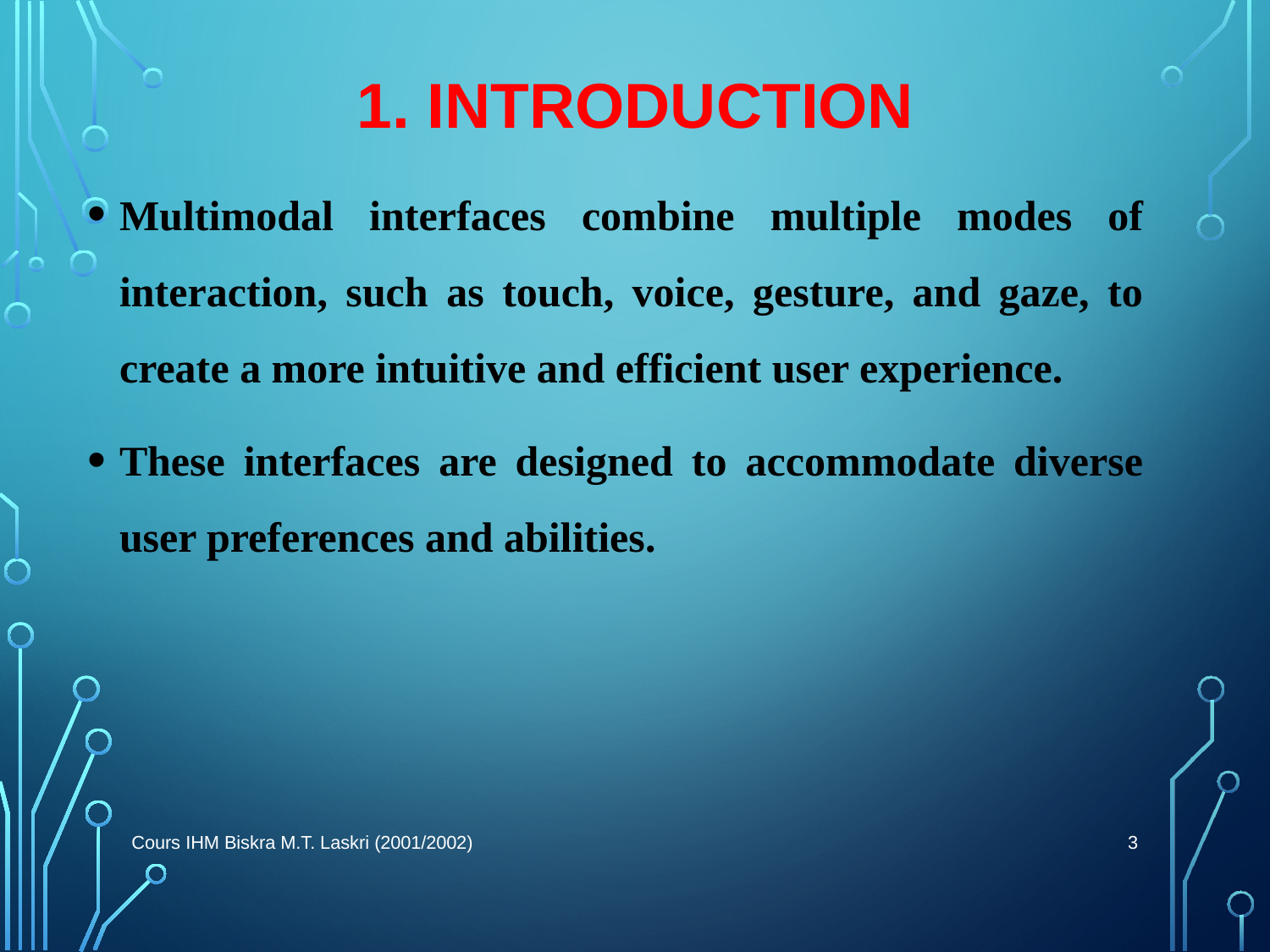

# 1. Introduction
Multimodal interfaces combine multiple modes of interaction, such as touch, voice, gesture, and gaze, to create a more intuitive and efficient user experience.
These interfaces are designed to accommodate diverse user preferences and abilities.

3
Cours IHM Biskra M.T. Laskri (2001/2002)